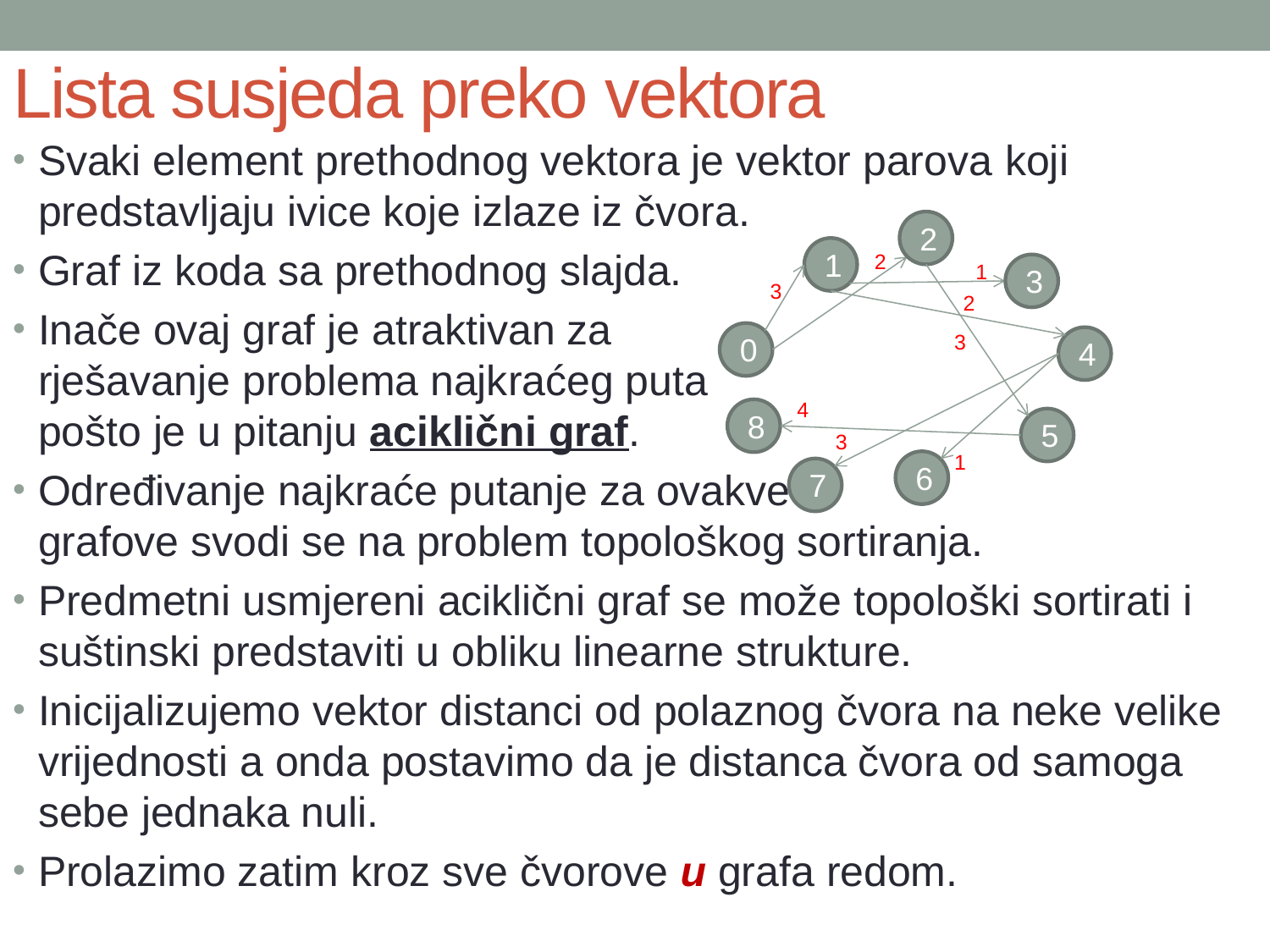

# Lista susjeda preko vektora
Svaki element prethodnog vektora je vektor parova koji predstavljaju ivice koje izlaze iz čvora.
Graf iz koda sa prethodnog slajda.
Inače ovaj graf je atraktivan za
rješavanje problema najkraćeg puta
pošto je u pitanju aciklični graf.
Određivanje najkraće putanje za ovakve
grafove svodi se na problem topološkog sortiranja.
Predmetni usmjereni aciklični graf se može topološki sortirati i suštinski predstaviti u obliku linearne strukture.
Inicijalizujemo vektor distanci od polaznog čvora na neke velike vrijednosti a onda postavimo da je distanca čvora od samoga sebe jednaka nuli.
Prolazimo zatim kroz sve čvorove u grafa redom.
2
1
2
1
3
3
2
3
0
4
4
8
5
3
1
6
7